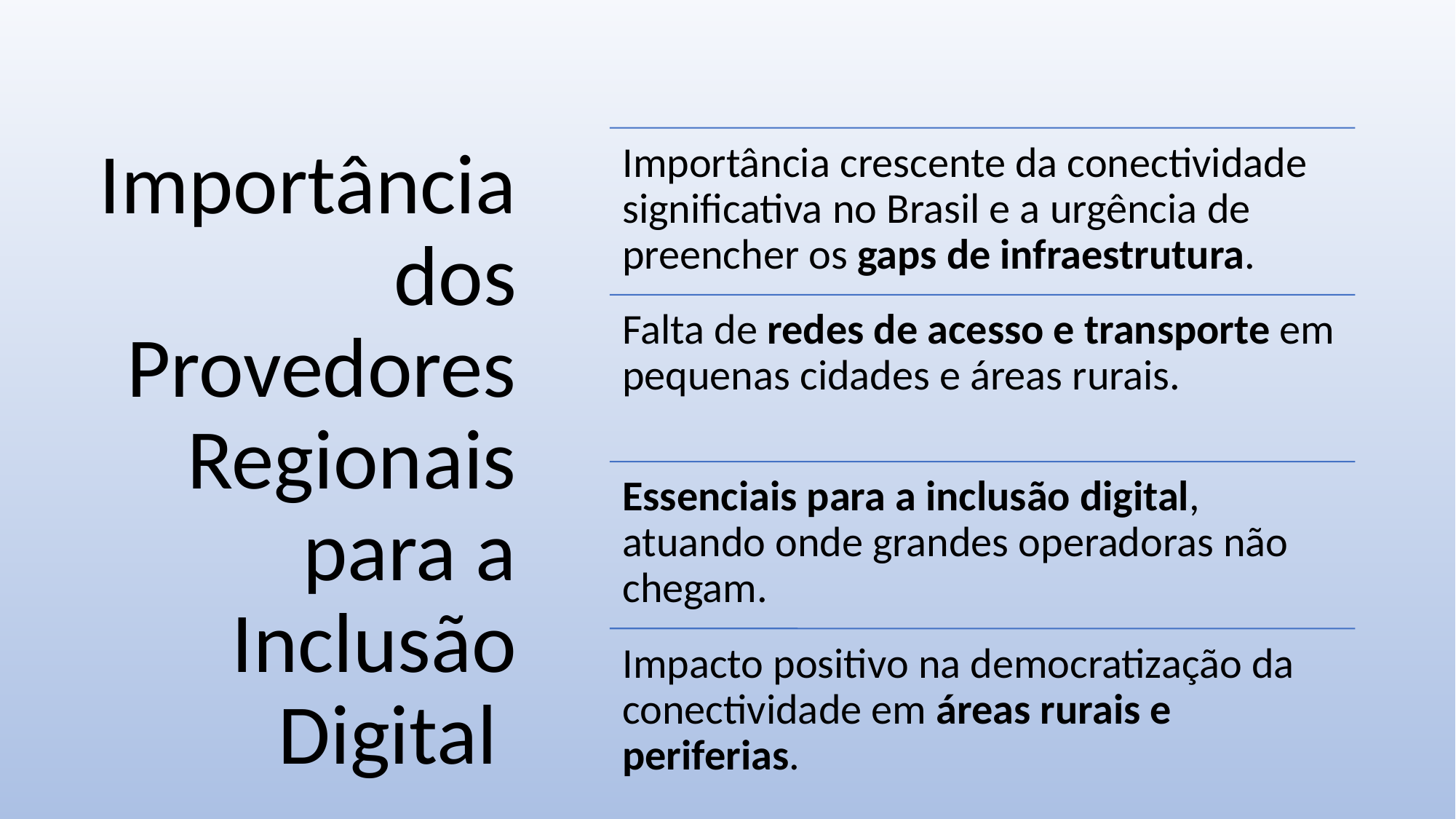

# Importância dos Provedores Regionais para a Inclusão Digital
Importância crescente da conectividade significativa no Brasil e a urgência de preencher os gaps de infraestrutura.
Falta de redes de acesso e transporte em pequenas cidades e áreas rurais.
Essenciais para a inclusão digital, atuando onde grandes operadoras não chegam.
Impacto positivo na democratização da conectividade em áreas rurais e periferias.